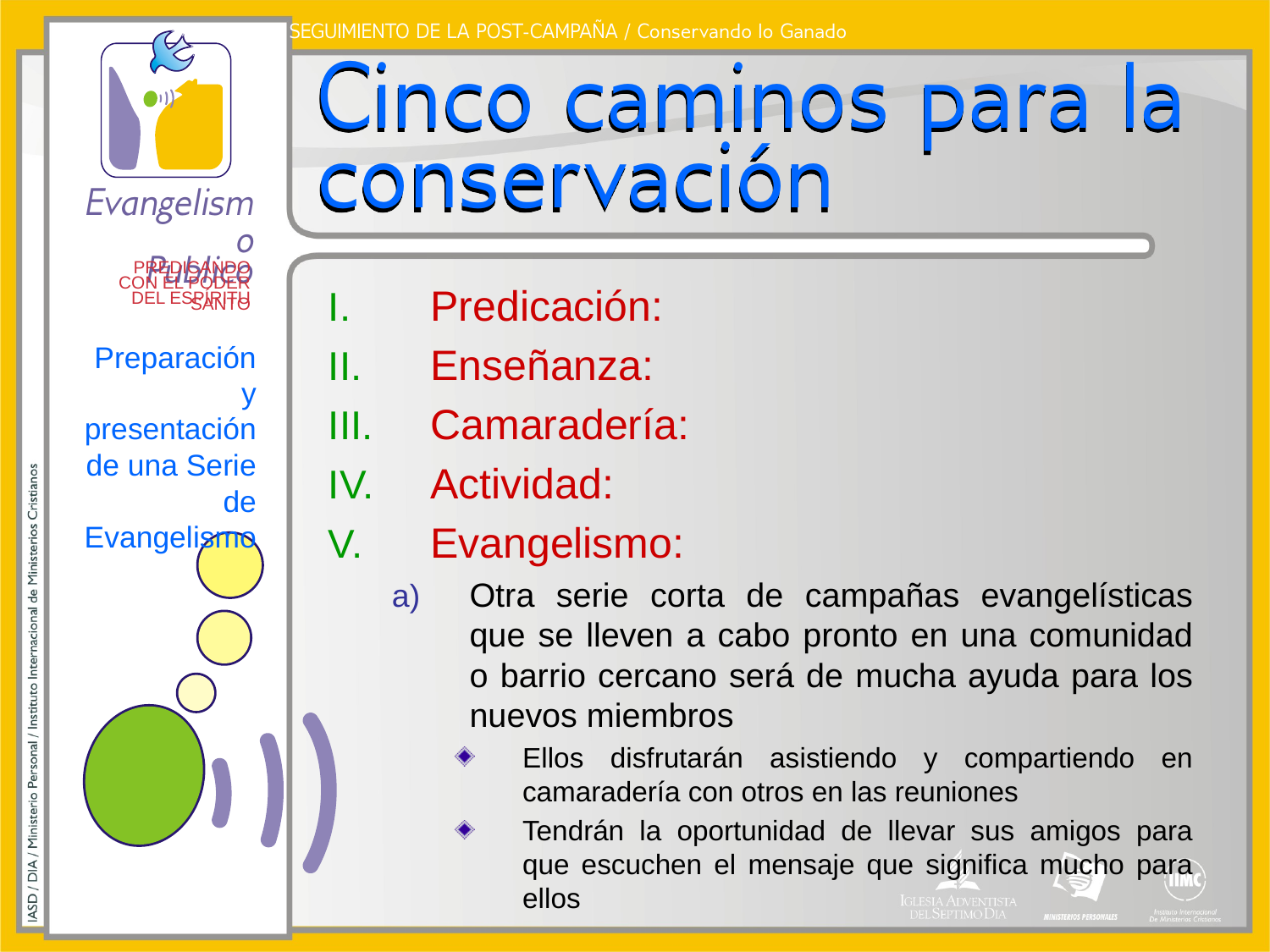

SEGUIMIENTO DE LA POST-CAMPAÑA / Conservando lo Ganado
# Cinco caminos para la conservación
Predicación:
Enseñanza:
Camaradería:
Actividad:
Evangelismo:
Otra serie corta de campañas evangelísticas que se lleven a cabo pronto en una comunidad o barrio cercano será de mucha ayuda para los nuevos miembros
Ellos disfrutarán asistiendo y compartiendo en camaradería con otros en las reuniones
Tendrán la oportunidad de llevar sus amigos para que escuchen el mensaje que significa mucho para ellos